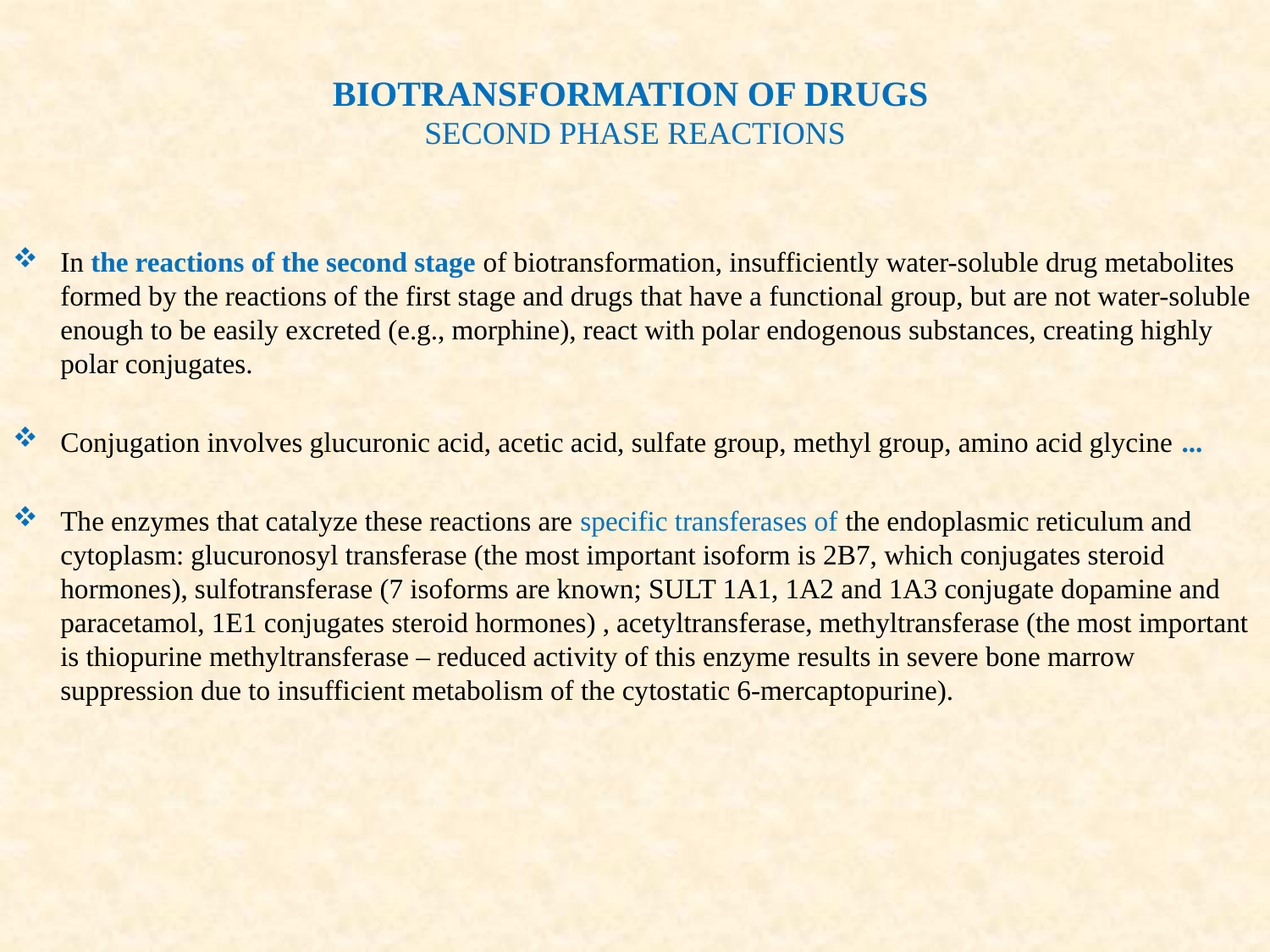

# BIOTRANSFORMATION OF DRUGS SECOND PHASE REACTIONS

In the reactions of the second stage of biotransformation, insufficiently water-soluble drug metabolites formed by the reactions of the first stage and drugs that have a functional group, but are not water-soluble enough to be easily excreted (e.g., morphine), react with polar endogenous substances, creating highly polar conjugates.

Conjugation involves glucuronic acid, acetic acid, sulfate group, methyl group, amino acid glycine ...

The enzymes that catalyze these reactions are specific transferases of the endoplasmic reticulum and cytoplasm: glucuronosyl transferase (the most important isoform is 2B7, which conjugates steroid hormones), sulfotransferase (7 isoforms are known; SULT 1A1, 1A2 and 1A3 conjugate dopamine and paracetamol, 1E1 conjugates steroid hormones) , acetyltransferase, methyltransferase (the most important is thiopurine methyltransferase – reduced activity of this enzyme results in severe bone marrow suppression due to insufficient metabolism of the cytostatic 6-mercaptopurine).